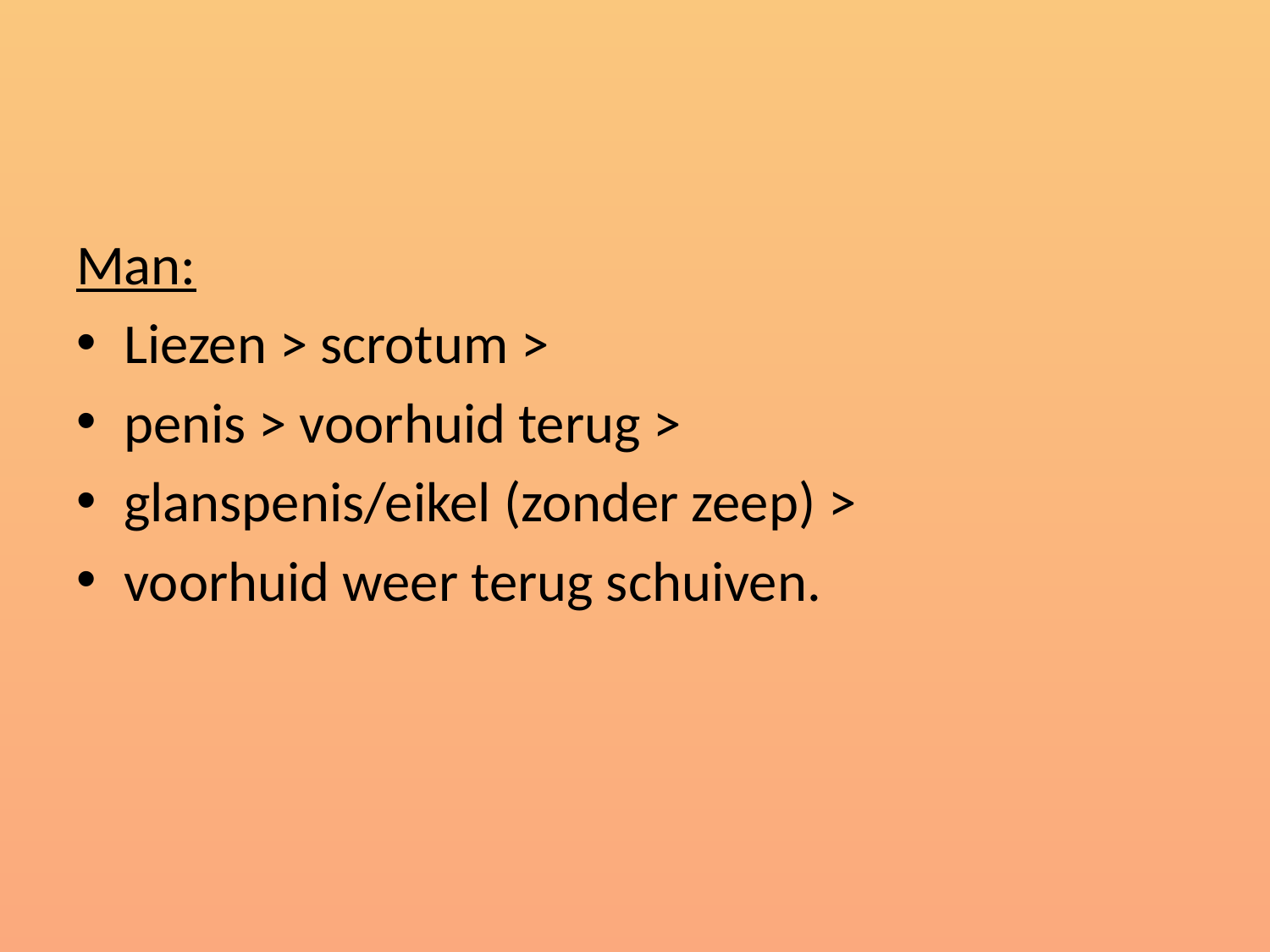

#
Man:
Liezen > scrotum >
penis > voorhuid terug >
glanspenis/eikel (zonder zeep) >
voorhuid weer terug schuiven.